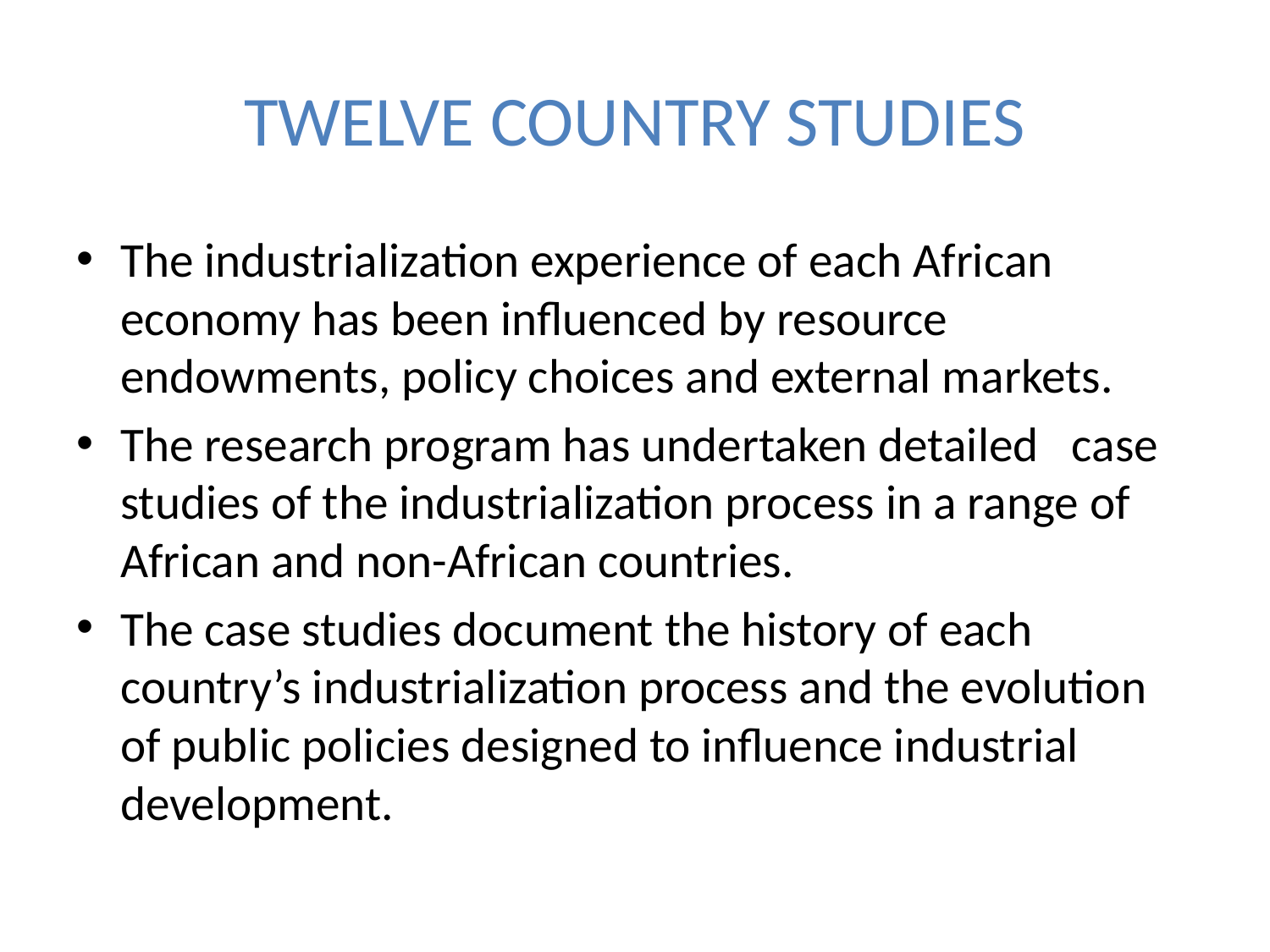

# Twelve Country Studies
The industrialization experience of each African economy has been influenced by resource endowments, policy choices and external markets.
The research program has undertaken detailed   case studies of the industrialization process in a range of African and non-African countries.
The case studies document the history of each country’s industrialization process and the evolution of public policies designed to influence industrial development.